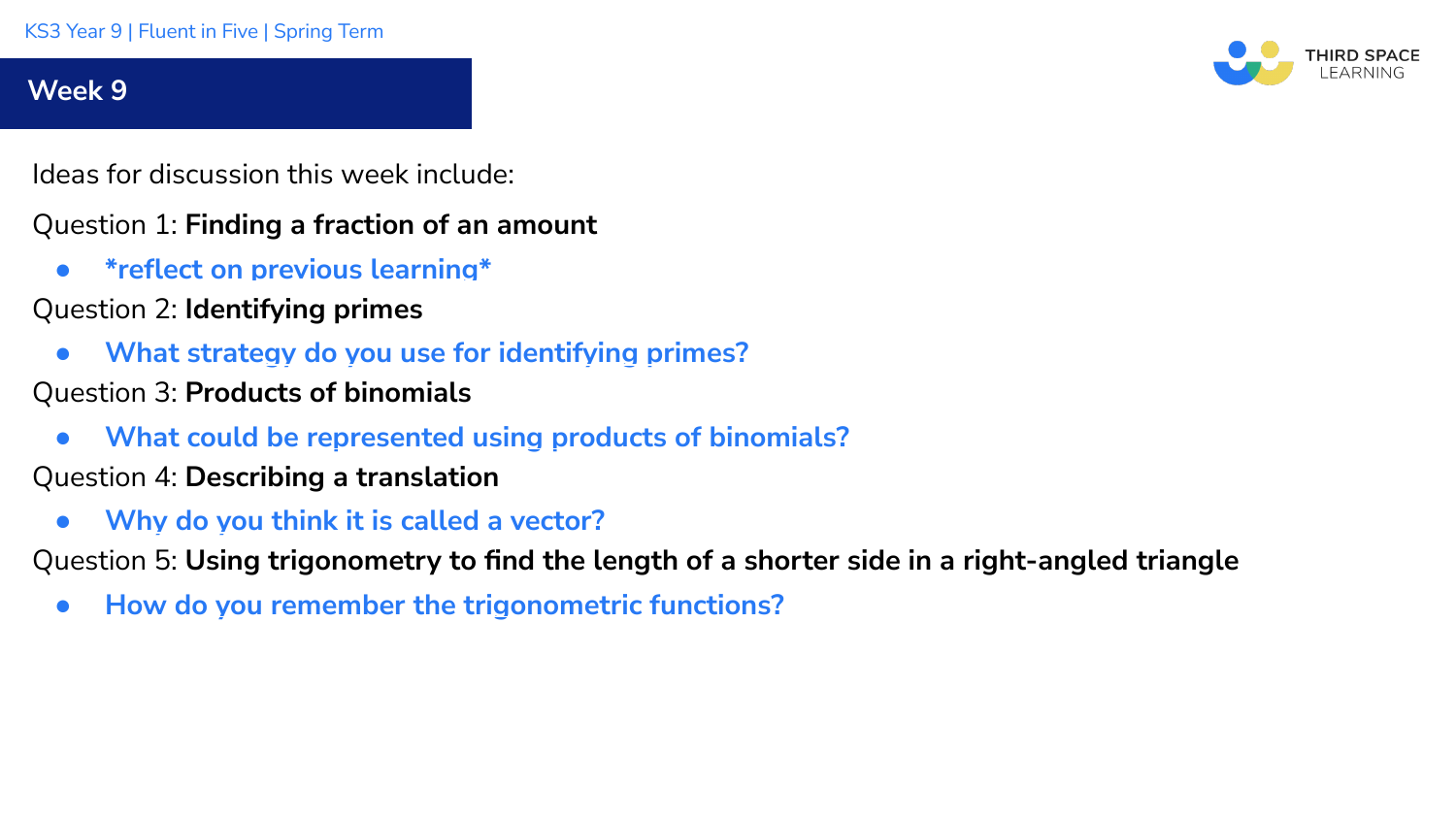

Week 9
| Ideas for discussion this week include: |
| --- |
| Question 1: Finding a fraction of an amount \*reflect on previous learning\* |
| Question 2: Identifying primes What strategy do you use for identifying primes? |
| Question 3: Products of binomials What could be represented using products of binomials? |
| Question 4: Describing a translation Why do you think it is called a vector? |
| Question 5: Using trigonometry to find the length of a shorter side in a right-angled triangle How do you remember the trigonometric functions? |